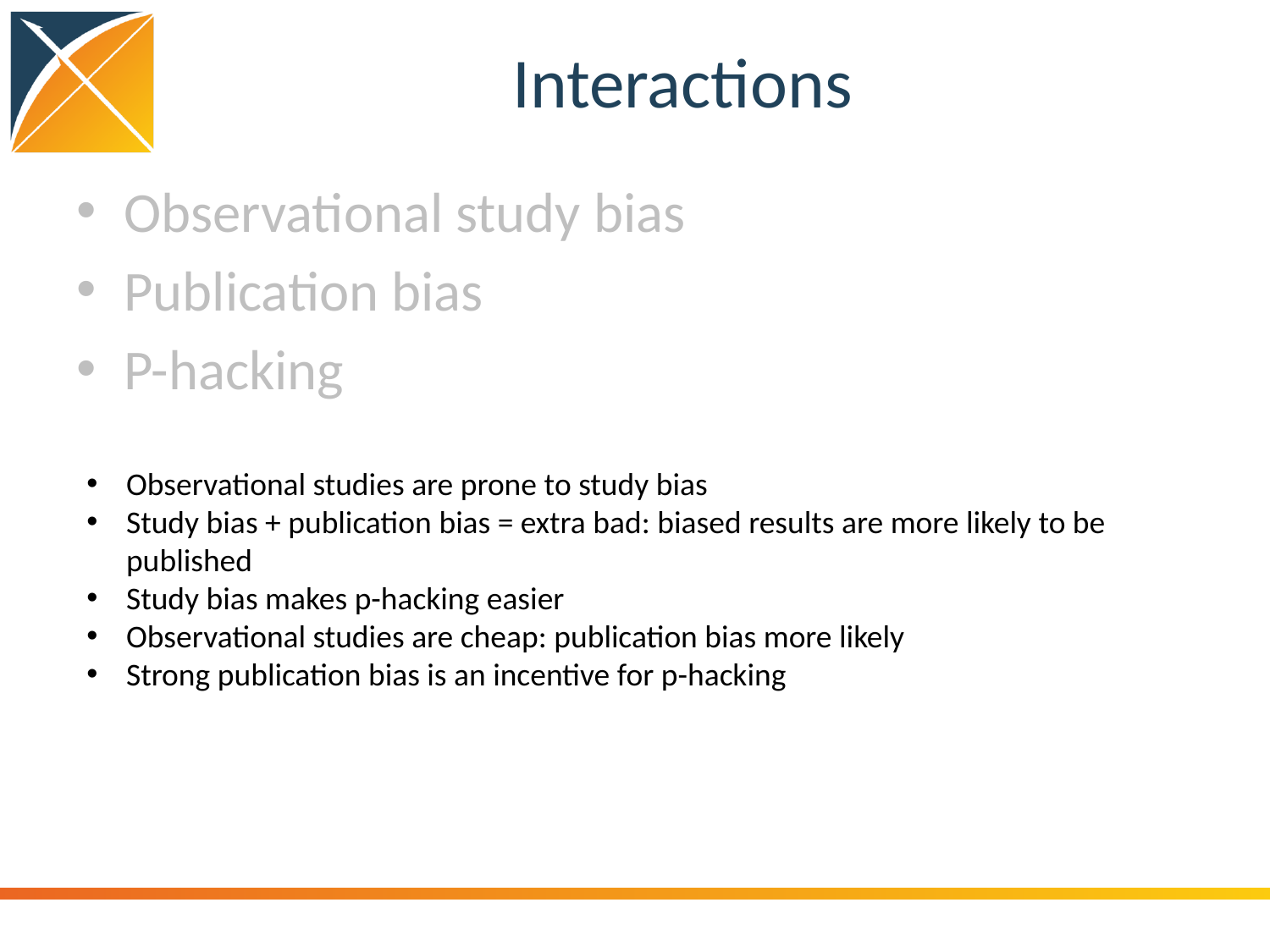

# Interactions
Observational study bias
Publication bias
P-hacking
Observational studies are prone to study bias
Study bias + publication bias = extra bad: biased results are more likely to be published
Study bias makes p-hacking easier
Observational studies are cheap: publication bias more likely
Strong publication bias is an incentive for p-hacking